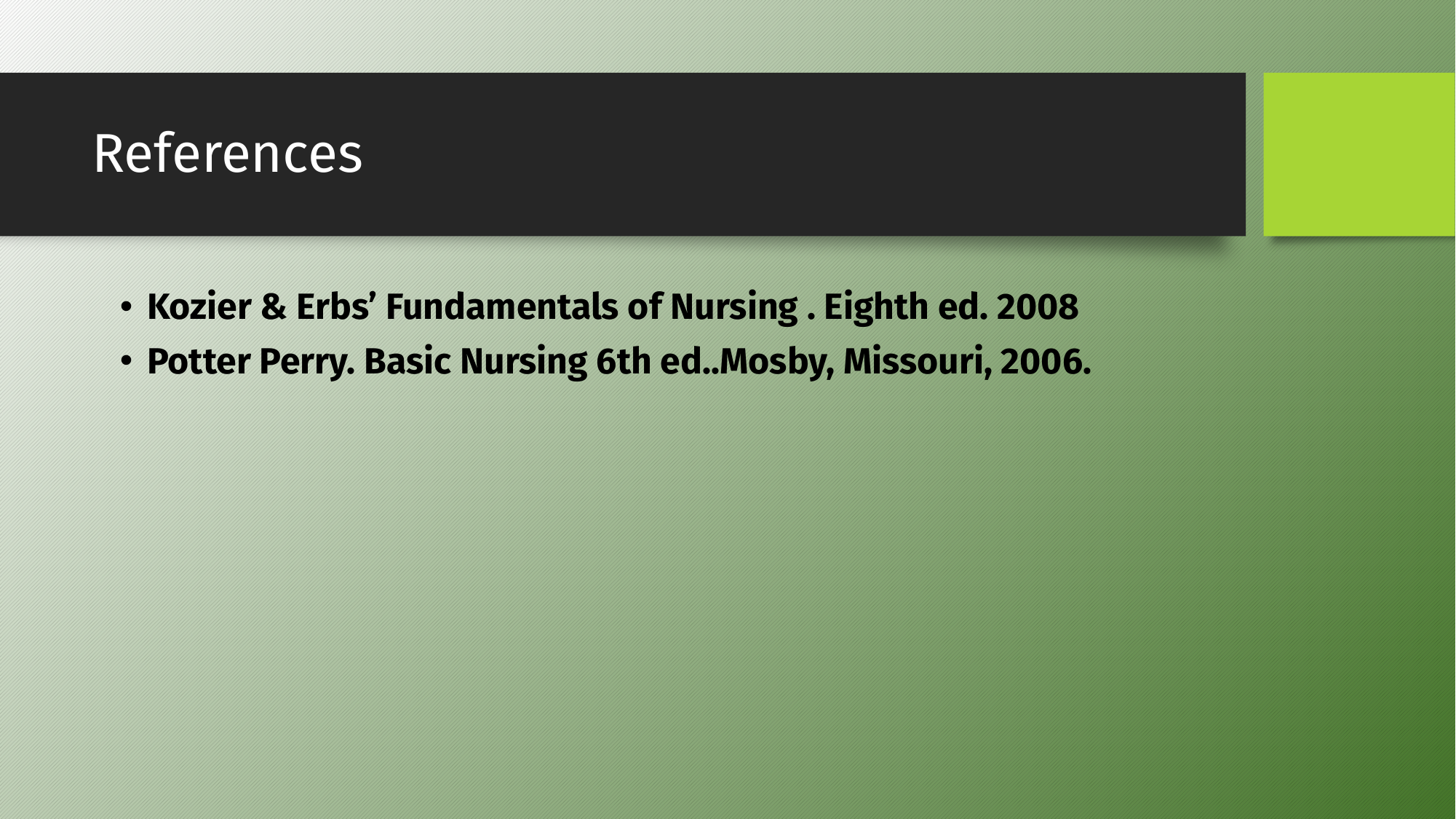

# References
Kozier & Erbs’ Fundamentals of Nursing . Eighth ed. 2008
Potter Perry. Basic Nursing 6th ed..Mosby, Missouri, 2006.